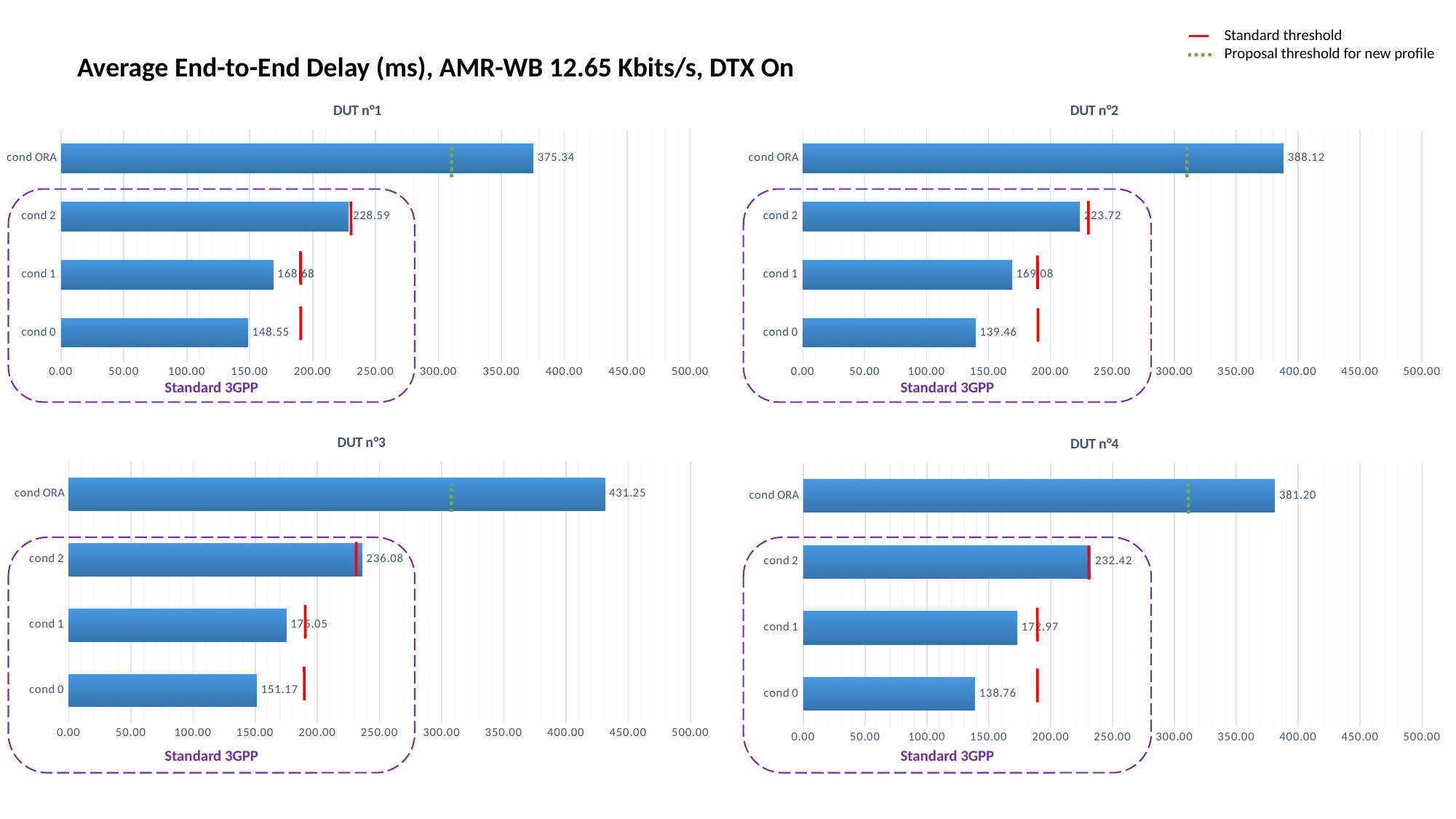

Standard threshold
Proposal threshold for new profile
Average End-to-End Delay (ms), AMR-WB 12.65 Kbits/s, DTX On

### Chart: DUT n°2

| Category | delay EtE (ms) |
|---|---|
| cond 0 | 139.459 |
| cond 1 | 169.083 |
| cond 2 | 223.72200000000004 |
| cond ORA | 388.11899999999997 |

### Chart: DUT n°1

| Category | delay EtE (ms) |
|---|---|
| cond 0 | 148.54699999999997 |
| cond 1 | 168.681 |
| cond 2 | 228.58799999999997 |
| cond ORA | 375.3380000000001 |

Standard 3GPP

Standard 3GPP

### Chart: DUT n°3

| Category | delay EtE (ms) |
|---|---|
| cond 0 | 151.17299999999997 |
| cond 1 | 175.05300000000003 |
| cond 2 | 236.081 |
| cond ORA | 431.24699999999996 |

### Chart: DUT n°4

| Category | delay EtE (ms) |
|---|---|
| cond 0 | 138.75500000000002 |
| cond 1 | 172.966 |
| cond 2 | 232.416 |
| cond ORA | 381.198 |

Standard 3GPP

Standard 3GPP